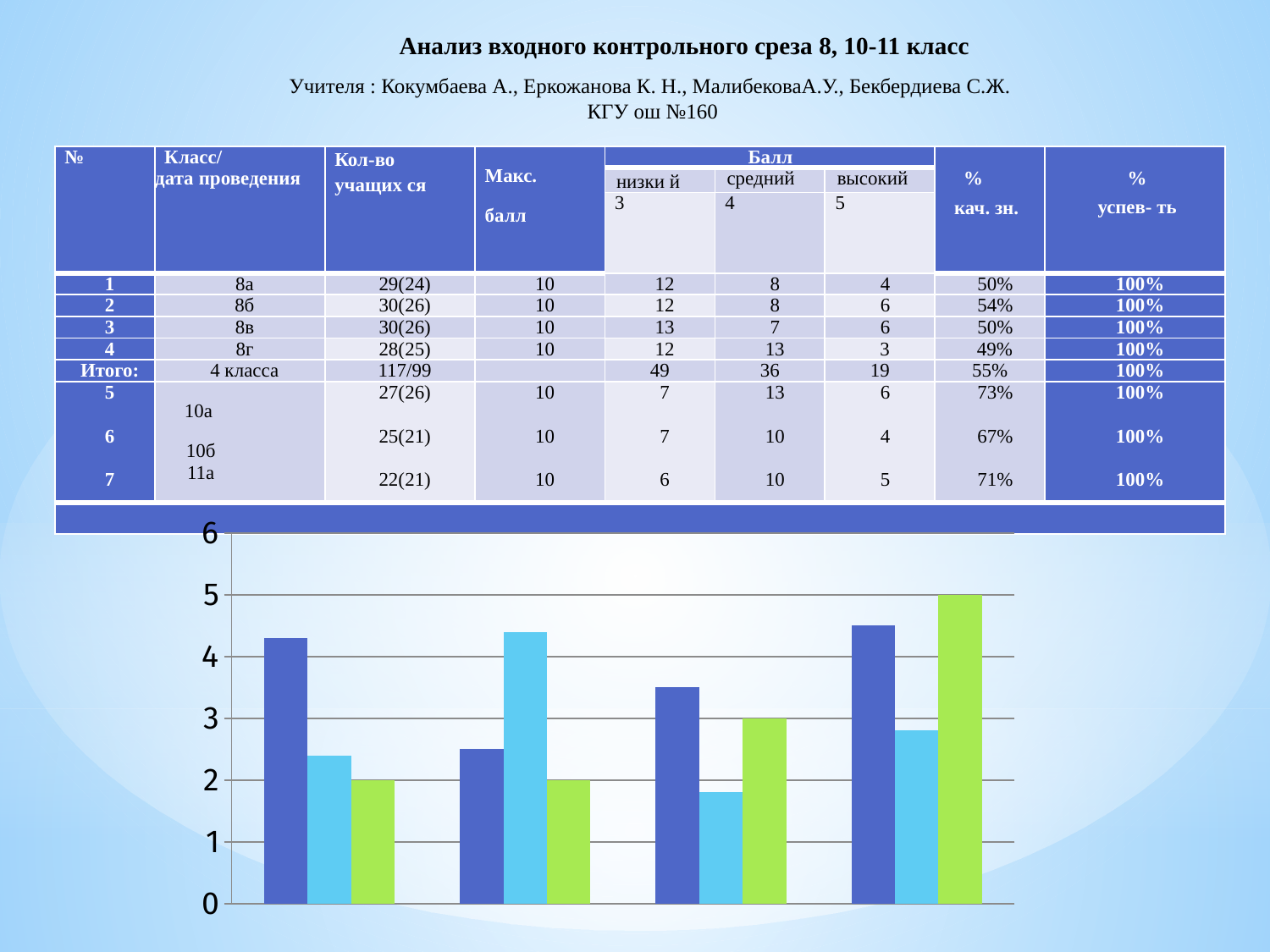

Анализ входного контрольного среза 8, 10-11 класс
Учителя : Кокумбаева А., Еркожанова К. Н., МалибековаА.У., Бекбердиева С.Ж.
 КГУ ош №160
| № | Класс/ дата проведения | Кол-во учащих ся | Макс. балл | Балл |  |  | % кач. зн. | % успев- ть |
| --- | --- | --- | --- | --- | --- | --- | --- | --- |
|  |  |  |  | низки й | средний | высокий |  |  |
|  |  |  |  | 3 | 4 | 5 |  |  |
| 1 | 8а | 29(24) | 10 | 12 | 8 | 4 | 50% | 100% |
| 2 | 8б | 30(26) | 10 | 12 | 8 | 6 | 54% | 100% |
| 3 | 8в | 30(26) | 10 | 13 | 7 | 6 | 50% | 100% |
| 4 | 8г | 28(25) | 10 | 12 | 13 | 3 | 49% | 100% |
| Итого: | 4 класса | 117/99 |  | 49 | 36 | 19 | 55% | 100% |
| 5   6   7 | 10а 10б 11a | 27(26)   25(21)   22(21) | 10   10   10 | 7   7   6 | 13   10   10 | 6   4   5 | 73%   67%   71% | 100%   100%   100% |
|  |  |  |  |  |  |  |  |  |

### Chart

| Category | Ряд 1 | Ряд 2 | Ряд 3 |
|---|---|---|---|
| Категория 1 | 4.3 | 2.4 | 2.0 |
| Категория 2 | 2.5 | 4.4 | 2.0 |
| Категория 3 | 3.5 | 1.8 | 3.0 |
| Категория 4 | 4.5 | 2.8 | 5.0 |